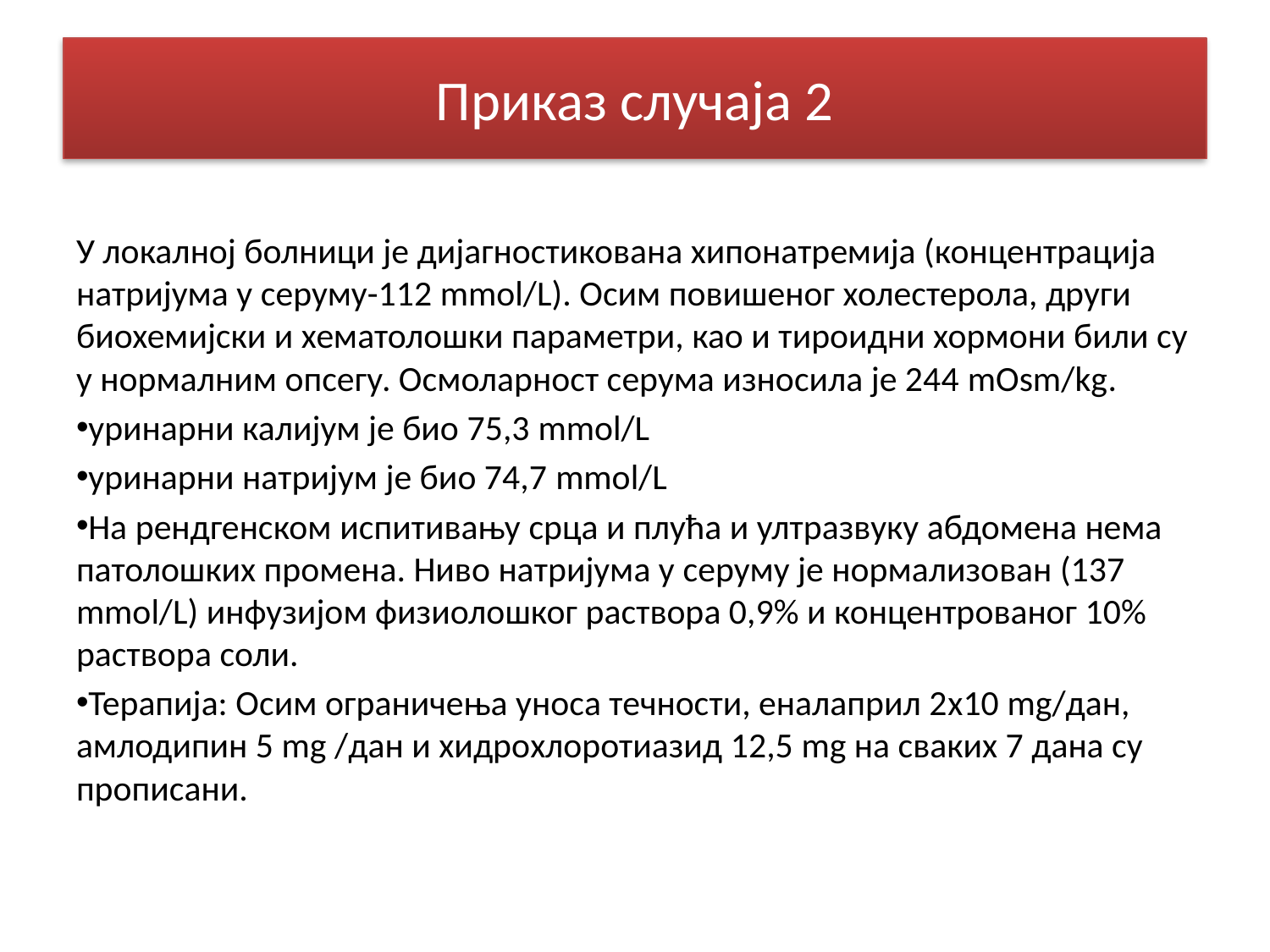

# Приказ случаја 2
У локалној болници је дијагностикована хипонатремија (концентрација натријума у ​​серуму-112 mmol/L). Осим повишеног холестерола, други биохемијски и хематолошки параметри, као и тироидни хормони били су у нормалним опсегу. Осмоларност серума износила је 244 mOsm/kg.
уринарни калијум је био 75,3 mmol/L
уринарни натријум је био 74,7 mmol/L
На рендгенском испитивању срца и плућа и ултразвуку абдомена нема патолошких промена. Ниво натријума у ​​серуму је нормализован (137 mmol/L) инфузијом физиолошког раствора 0,9% и концентрованог 10% растворa соли.
Терапија: Осим ограничења уноса течности, еналаприл 2x10 mg/дан, амлодипин 5 mg /дан и хидроxлоротиазид 12,5 mg на сваких 7 дана су прописани.